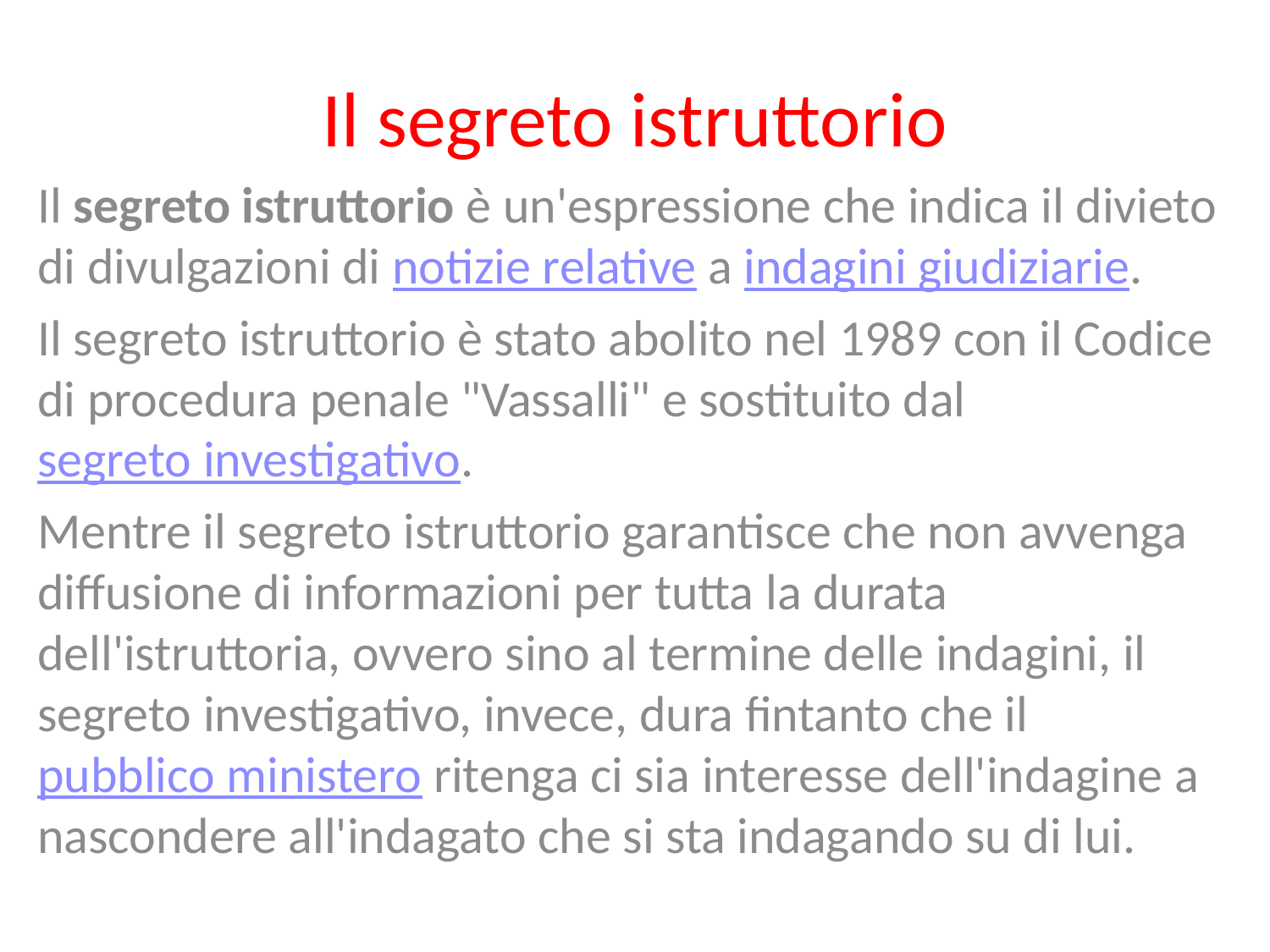

# Il segreto istruttorio
Il segreto istruttorio è un'espressione che indica il divieto di divulgazioni di notizie relative a indagini giudiziarie.
Il segreto istruttorio è stato abolito nel 1989 con il Codice di procedura penale "Vassalli" e sostituito dal segreto investigativo.
Mentre il segreto istruttorio garantisce che non avvenga diffusione di informazioni per tutta la durata dell'istruttoria, ovvero sino al termine delle indagini, il segreto investigativo, invece, dura fintanto che il pubblico ministero ritenga ci sia interesse dell'indagine a nascondere all'indagato che si sta indagando su di lui.